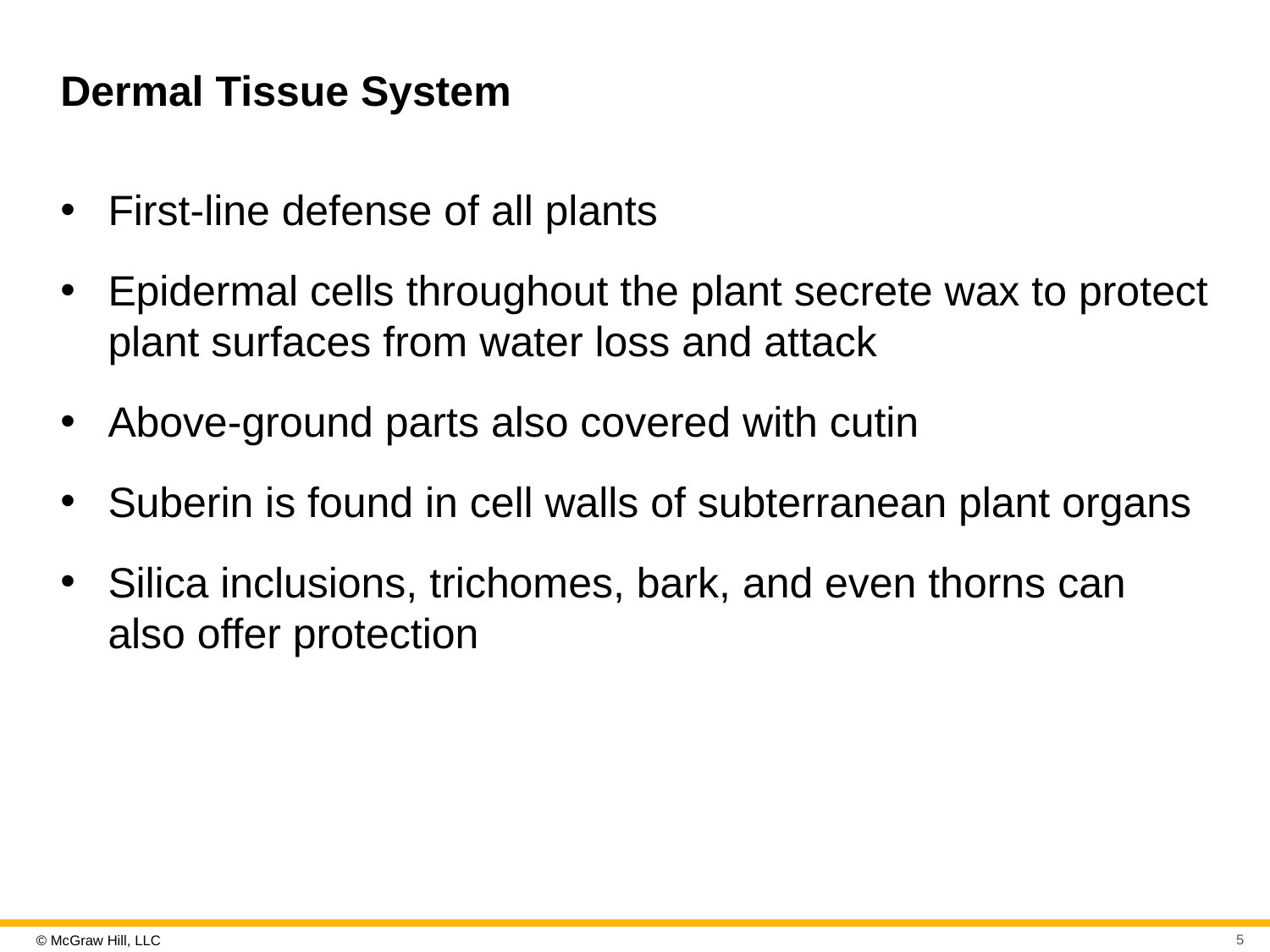

# Dermal Tissue System
First-line defense of all plants
Epidermal cells throughout the plant secrete wax to protect plant surfaces from water loss and attack
Above-ground parts also covered with cutin
Suberin is found in cell walls of subterranean plant organs
Silica inclusions, trichomes, bark, and even thorns can also offer protection
5